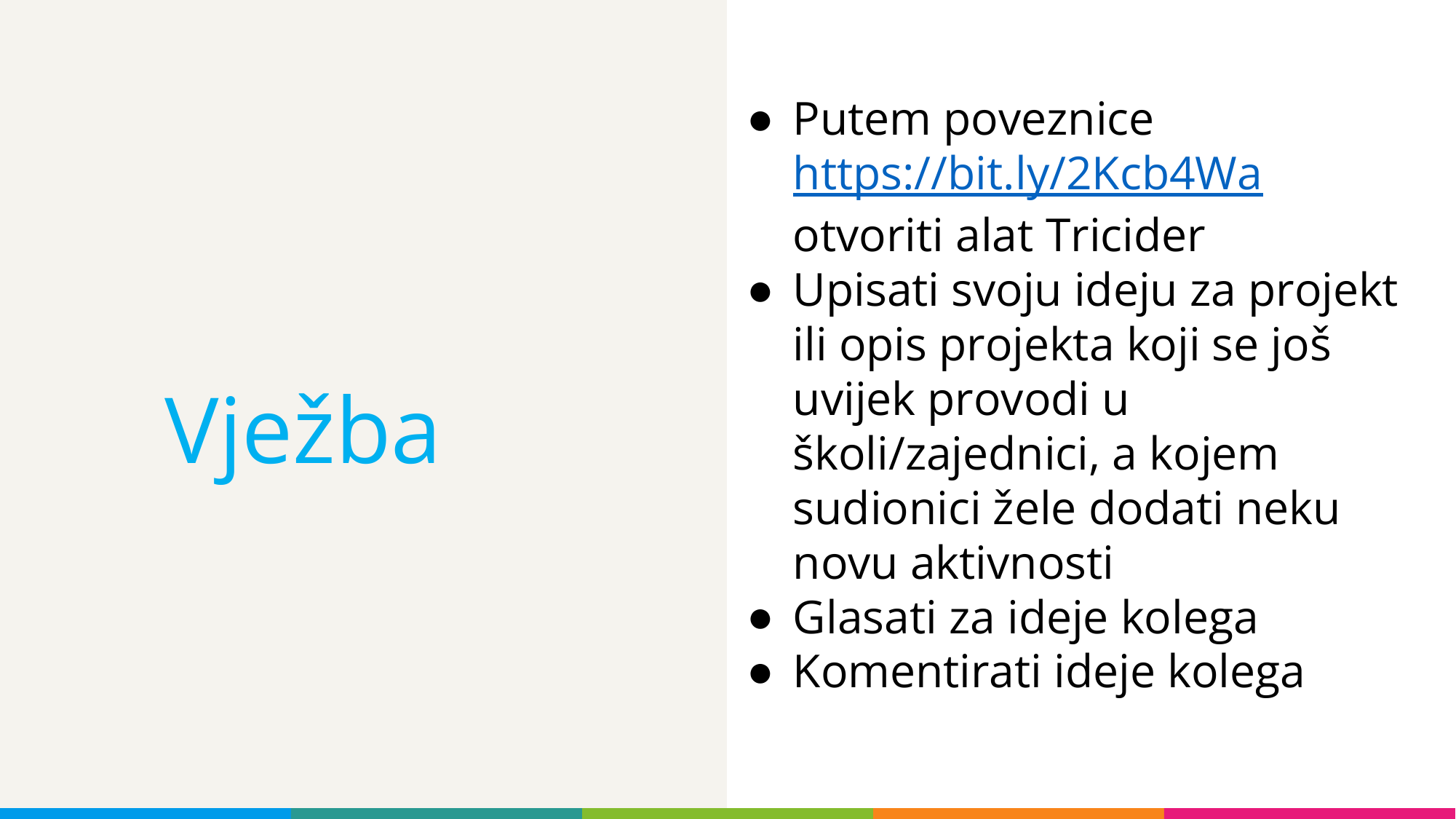

Putem poveznice https://bit.ly/2Kcb4Wa otvoriti alat Tricider
Upisati svoju ideju za projekt ili opis projekta koji se još uvijek provodi u školi/zajednici, a kojem sudionici žele dodati neku novu aktivnosti
Glasati za ideje kolega
Komentirati ideje kolega
# Vježba